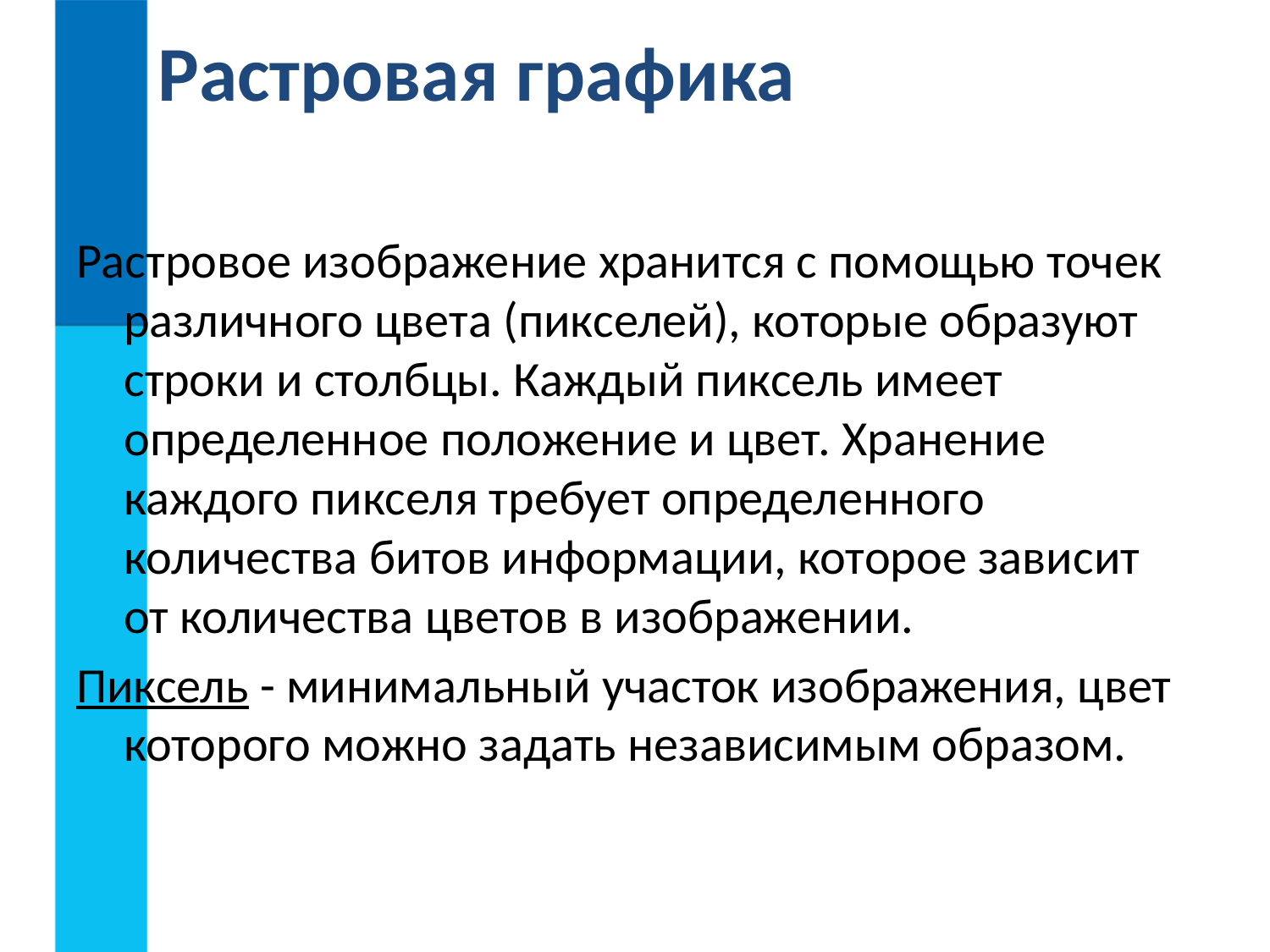

# Растровая графика
Растровое изображение хранится с помощью точек различного цвета (пикселей), которые образуют строки и столбцы. Каждый пиксель имеет определенное положение и цвет. Хранение каждого пикселя требует определенного количества битов информации, которое зависит от количества цветов в изображении.
Пиксель - минимальный участок изображения, цвет которого можно задать независимым образом.